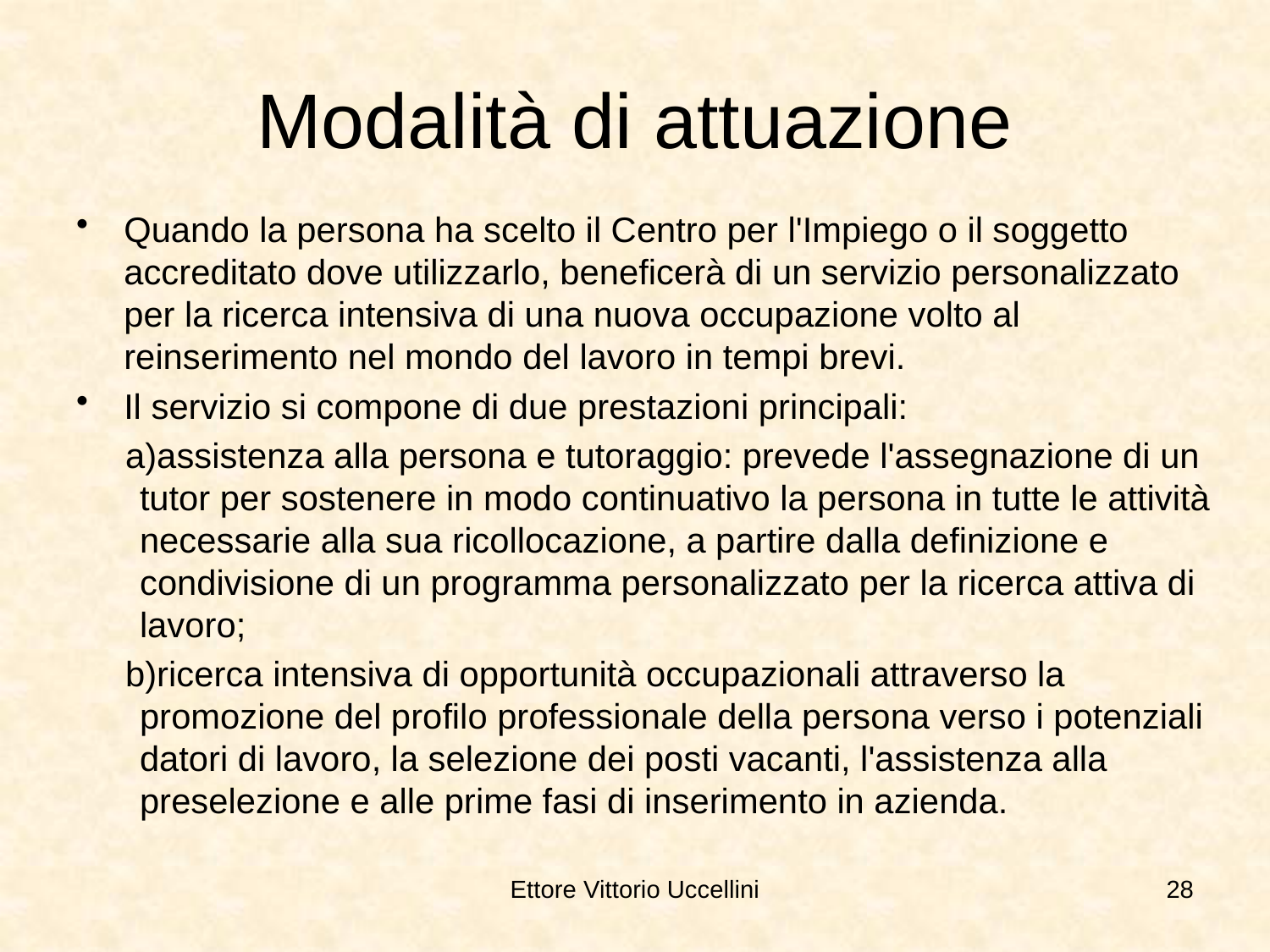

# Modalità di attuazione
Quando la persona ha scelto il Centro per l'Impiego o il soggetto accreditato dove utilizzarlo, beneficerà di un servizio personalizzato per la ricerca intensiva di una nuova occupazione volto al reinserimento nel mondo del lavoro in tempi brevi.
Il servizio si compone di due prestazioni principali:
assistenza alla persona e tutoraggio: prevede l'assegnazione di un tutor per sostenere in modo continuativo la persona in tutte le attività necessarie alla sua ricollocazione, a partire dalla definizione e condivisione di un programma personalizzato per la ricerca attiva di lavoro;
ricerca intensiva di opportunità occupazionali attraverso la promozione del profilo professionale della persona verso i potenziali datori di lavoro, la selezione dei posti vacanti, l'assistenza alla preselezione e alle prime fasi di inserimento in azienda.

Ettore Vittorio Uccellini
28